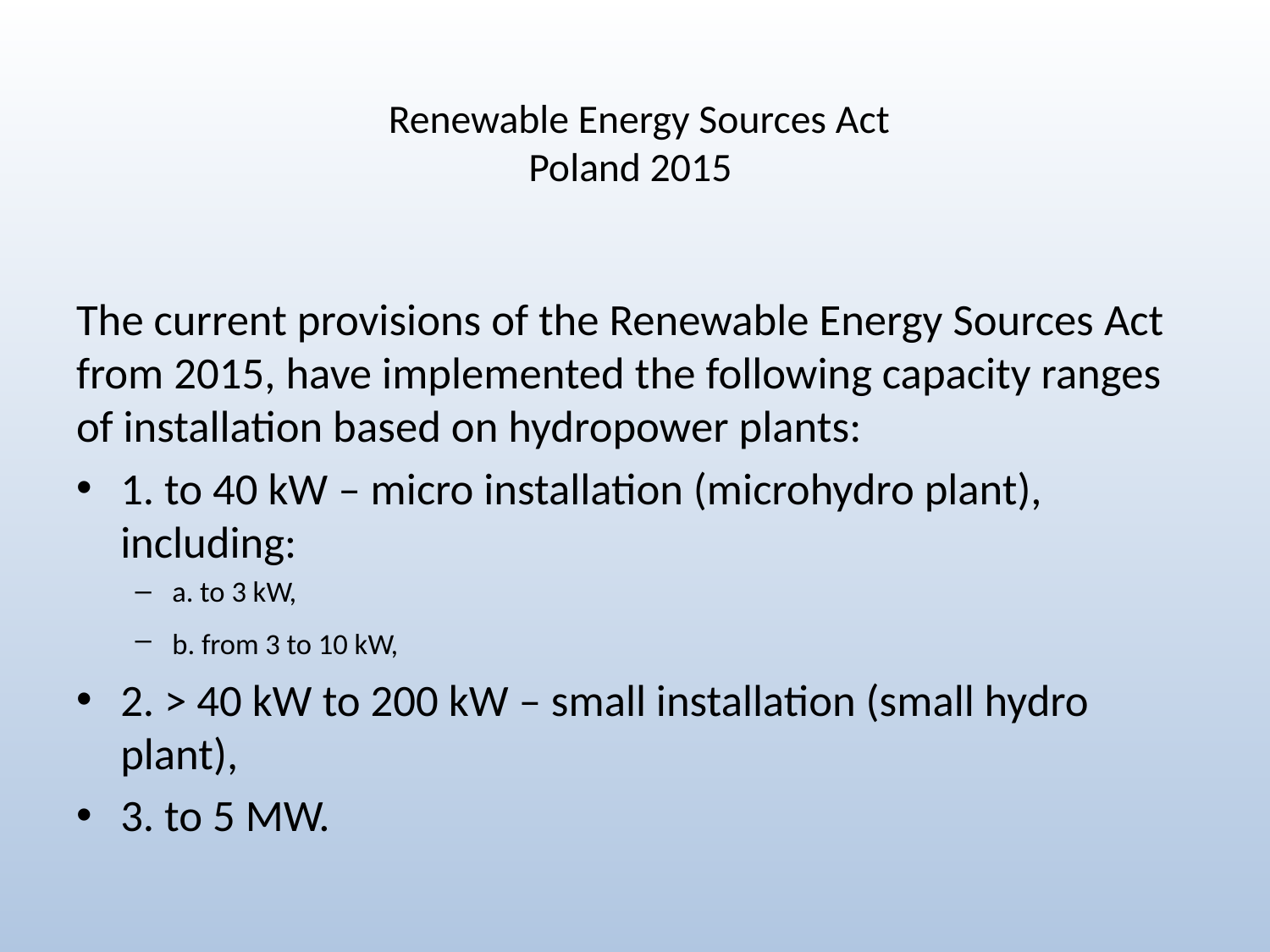

# Renewable Energy Sources Act Poland 2015

The current provisions of the Renewable Energy Sources Act from 2015, have implemented the following capacity ranges of installation based on hydropower plants:
1. to 40 kW – micro installation (microhydro plant), including:
a. to 3 kW,
b. from 3 to 10 kW,
2. > 40 kW to 200 kW – small installation (small hydro plant),
3. to 5 MW.